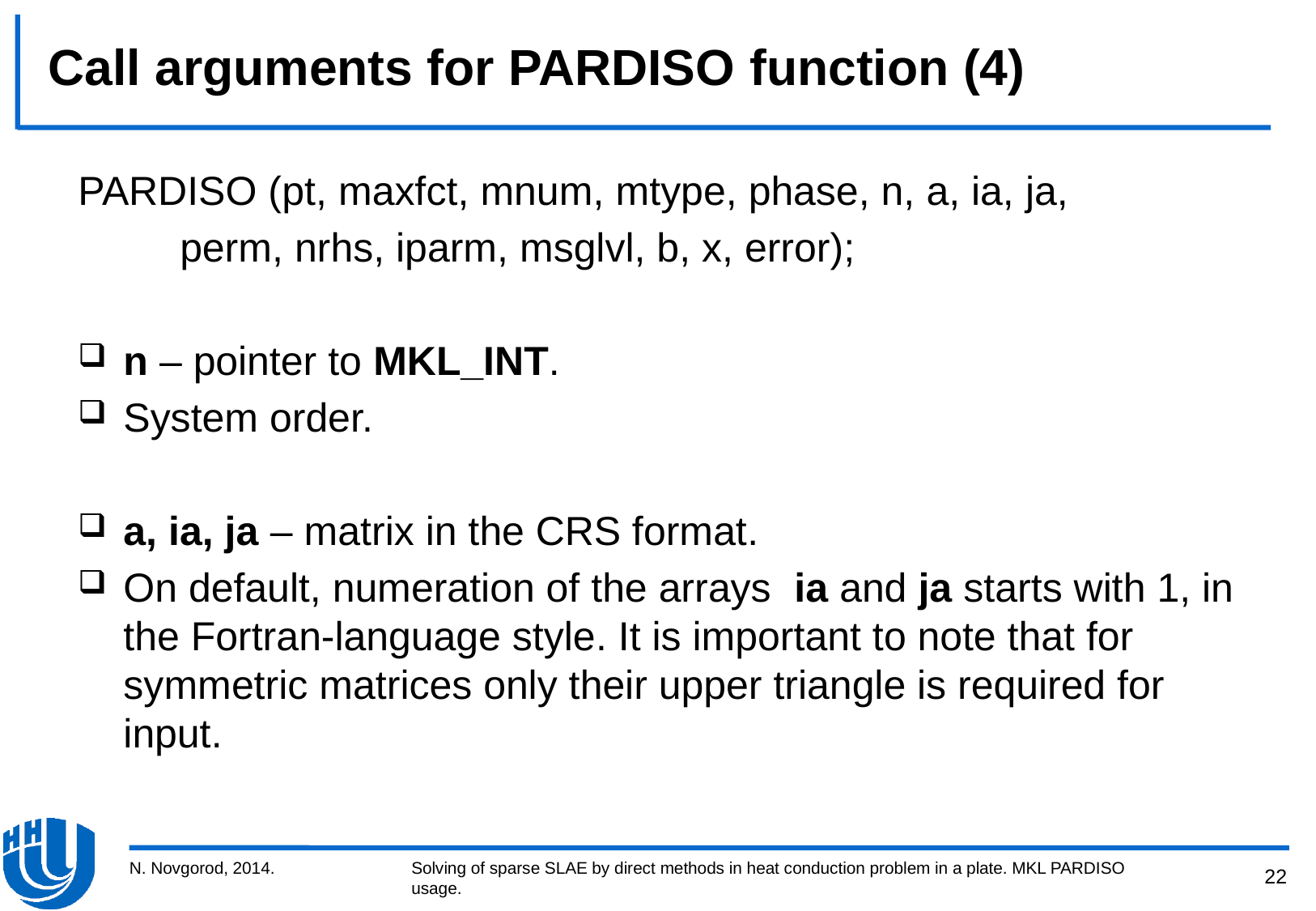

# Call arguments for PARDISO function (4)
PARDISO (pt, maxfct, mnum, mtype, phase, n, a, ia, ja,
         perm, nrhs, iparm, msglvl, b, x, error);

n – pointer to MKL_INT.
System order.

a, ia, ja – matrix in the CRS format.
On default, numeration of the arrays  ia and ja starts with 1, in the Fortran-language style. It is important to note that for symmetric matrices only their upper triangle is required for input.
N. Novgorod, 2014.
Solving of sparse SLAE by direct methods in heat conduction problem in a plate. MKL PARDISO usage.